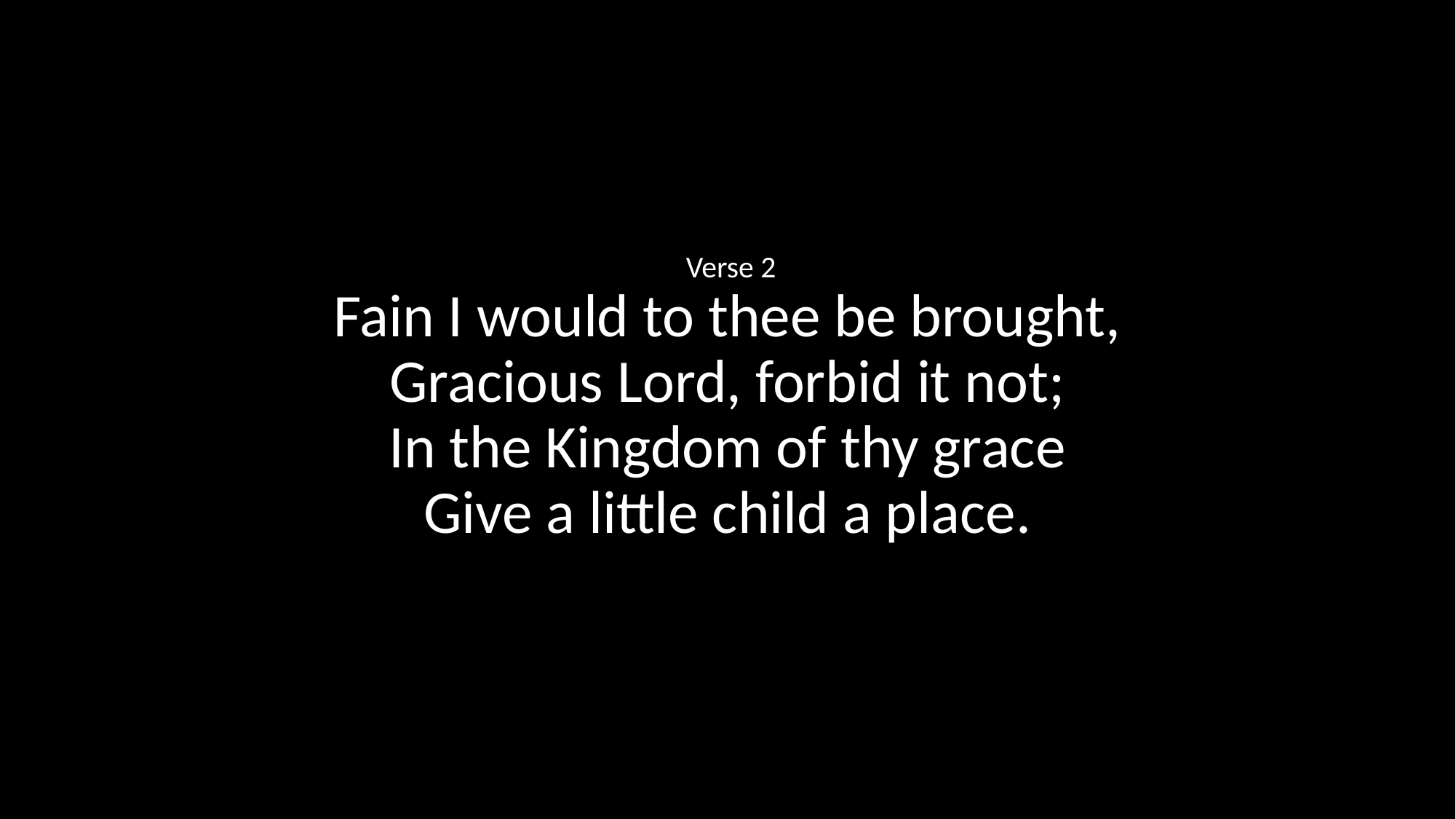

Verse 2
Fain I would to thee be brought,
Gracious Lord, forbid it not;
In the Kingdom of thy grace
Give a little child a place.